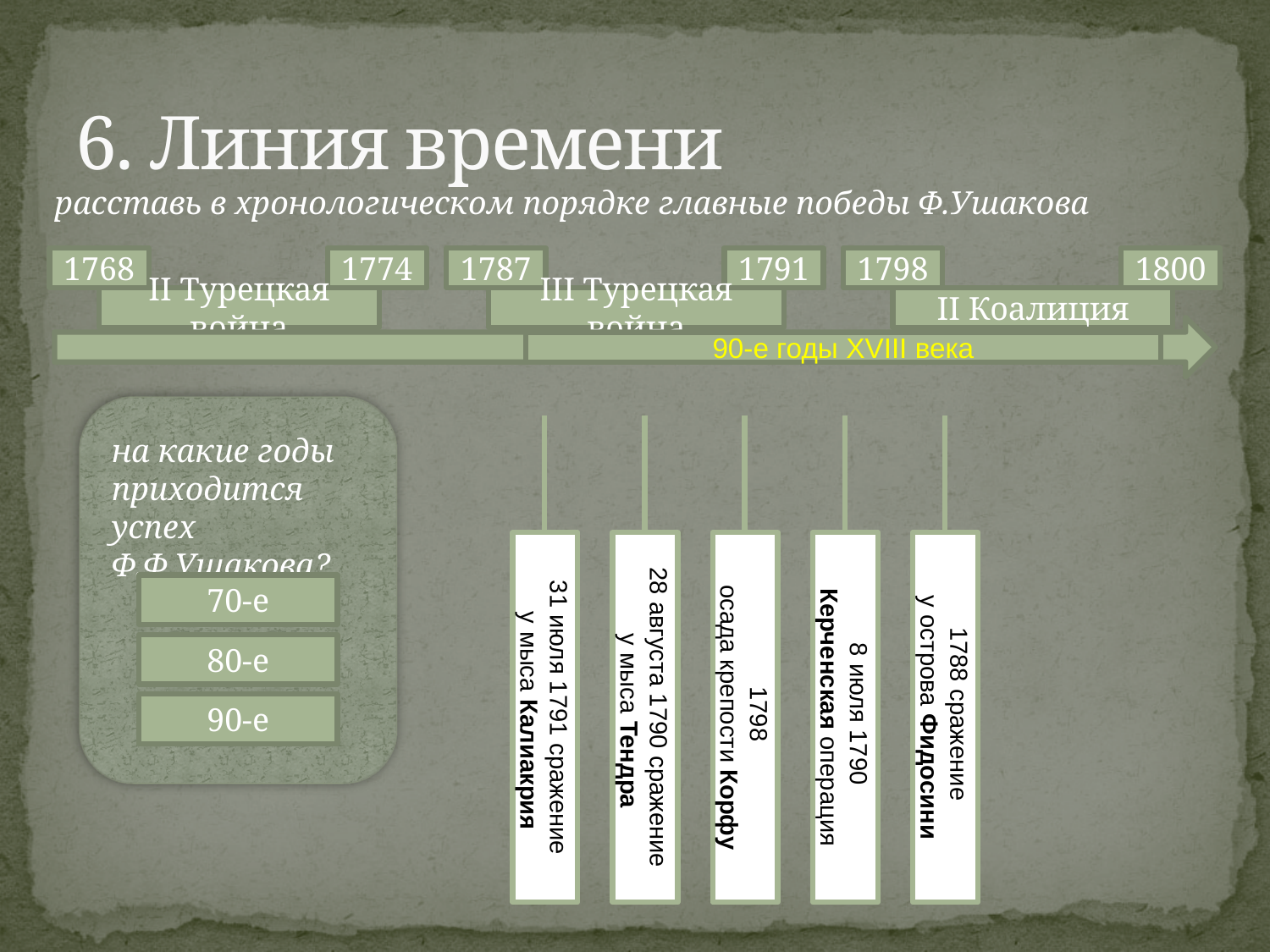

# 6. Линия времени
расставь в хронологическом порядке главные победы Ф.Ушакова
1768
1774
II Турецкая война
1787
1791
III Турецкая война
1798
1800
II Коалиция

90-е годы XVIII века

на какие годы приходится успех Ф.Ф.Ушакова?
31 июля 1791 сражение
 у мыса Калиакрия
28 августа 1790 сражение
 у мыса Тендра
1798
осада крепости Корфу
8 июля 1790
Керченская операция
1788 сражение
у острова Фидосини
70-е
80-е
90-е